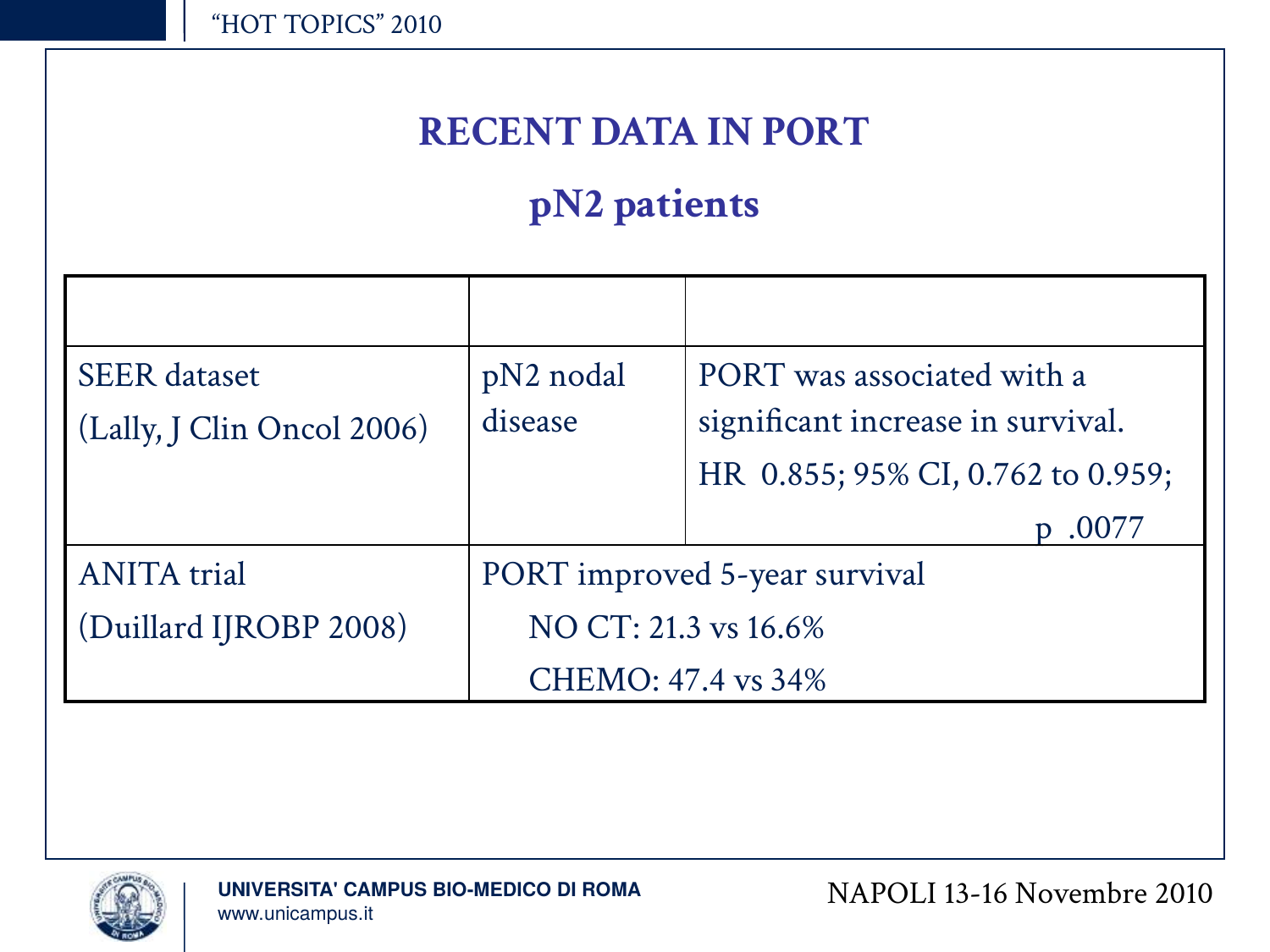

#
“HOT TOPICS” 2010
RECENT DATA IN PORT
pN2 patients
|  |  |  |
| --- | --- | --- |
| SEER dataset (Lally, J Clin Oncol 2006) | pN2 nodal disease | PORT was associated with a significant increase in survival. HR 0.855; 95% CI, 0.762 to 0.959; p .0077 |
| ANITA trial (Duillard IJROBP 2008) | PORT improved 5-year survival NO CT: 21.3 vs 16.6% CHEMO: 47.4 vs 34% |  |
NAPOLI 13-16 Novembre 2010